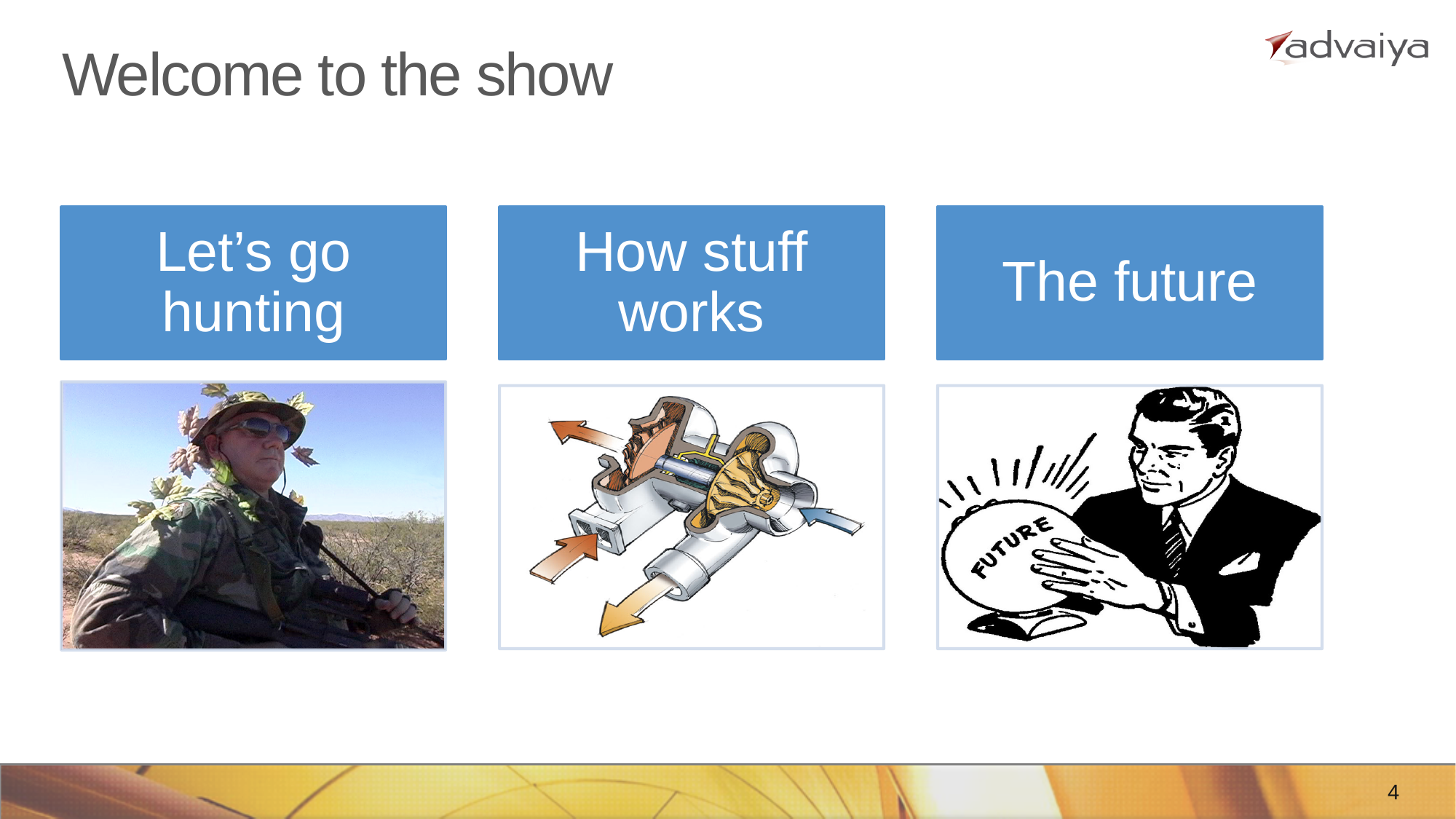

# Welcome to the show

Let’s go hunting
How stuff works
The future